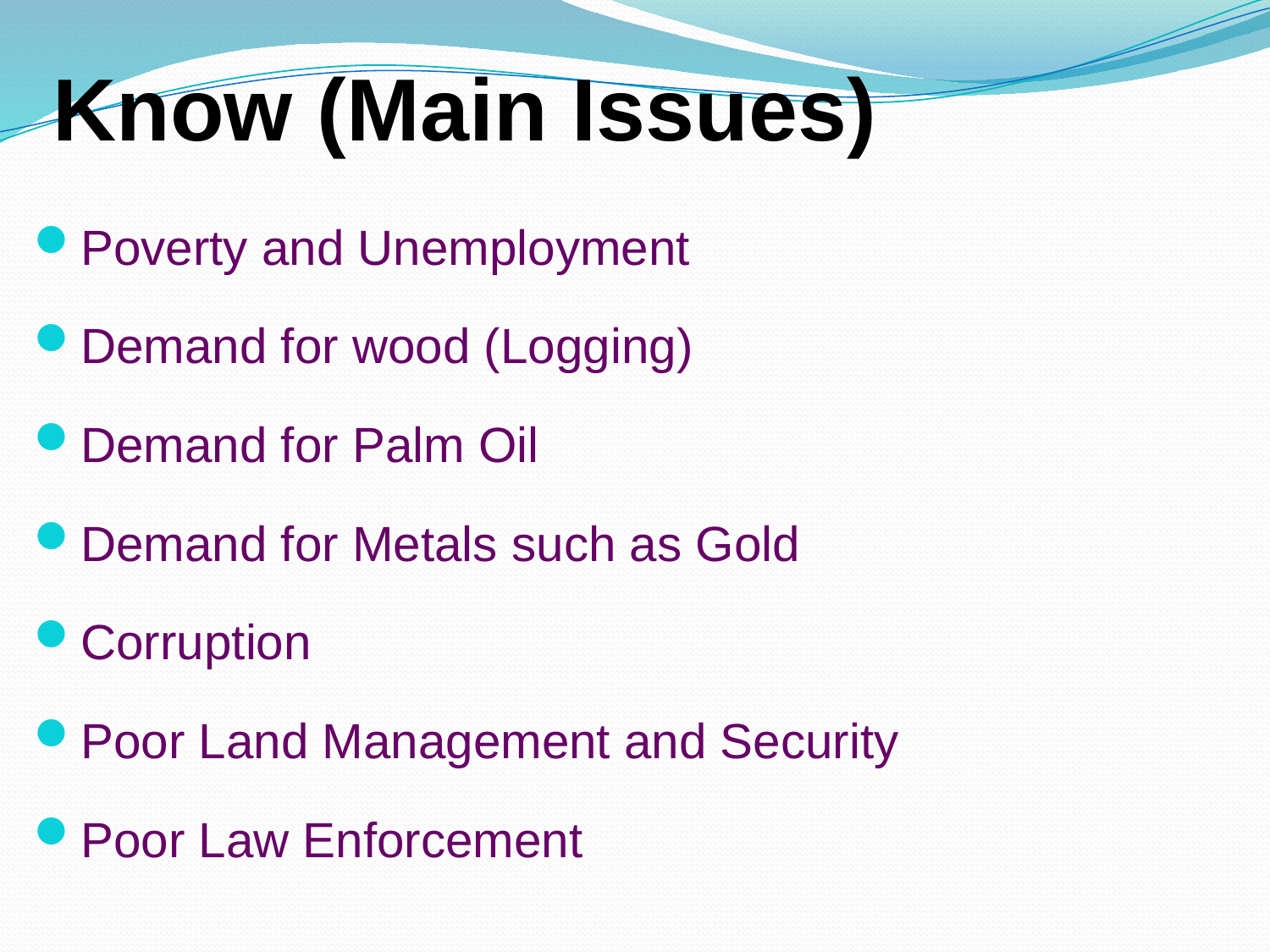

# Know (Main Issues)
Poverty and Unemployment
Demand for wood (Logging)
Demand for Palm Oil
Demand for Metals such as Gold
Corruption
Poor Land Management and Security
Poor Law Enforcement